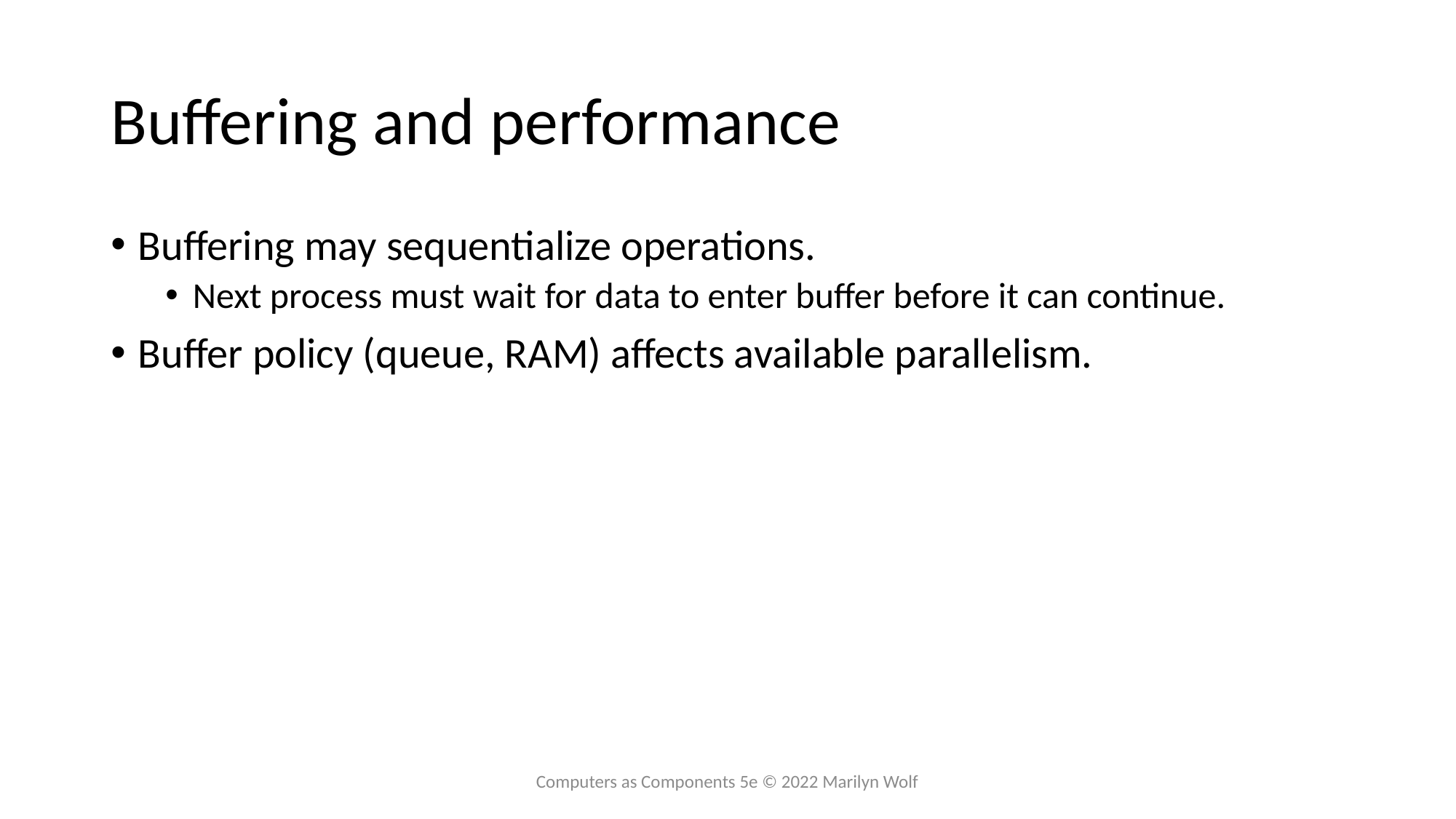

# Buffering and performance
Buffering may sequentialize operations.
Next process must wait for data to enter buffer before it can continue.
Buffer policy (queue, RAM) affects available parallelism.
Computers as Components 5e © 2022 Marilyn Wolf